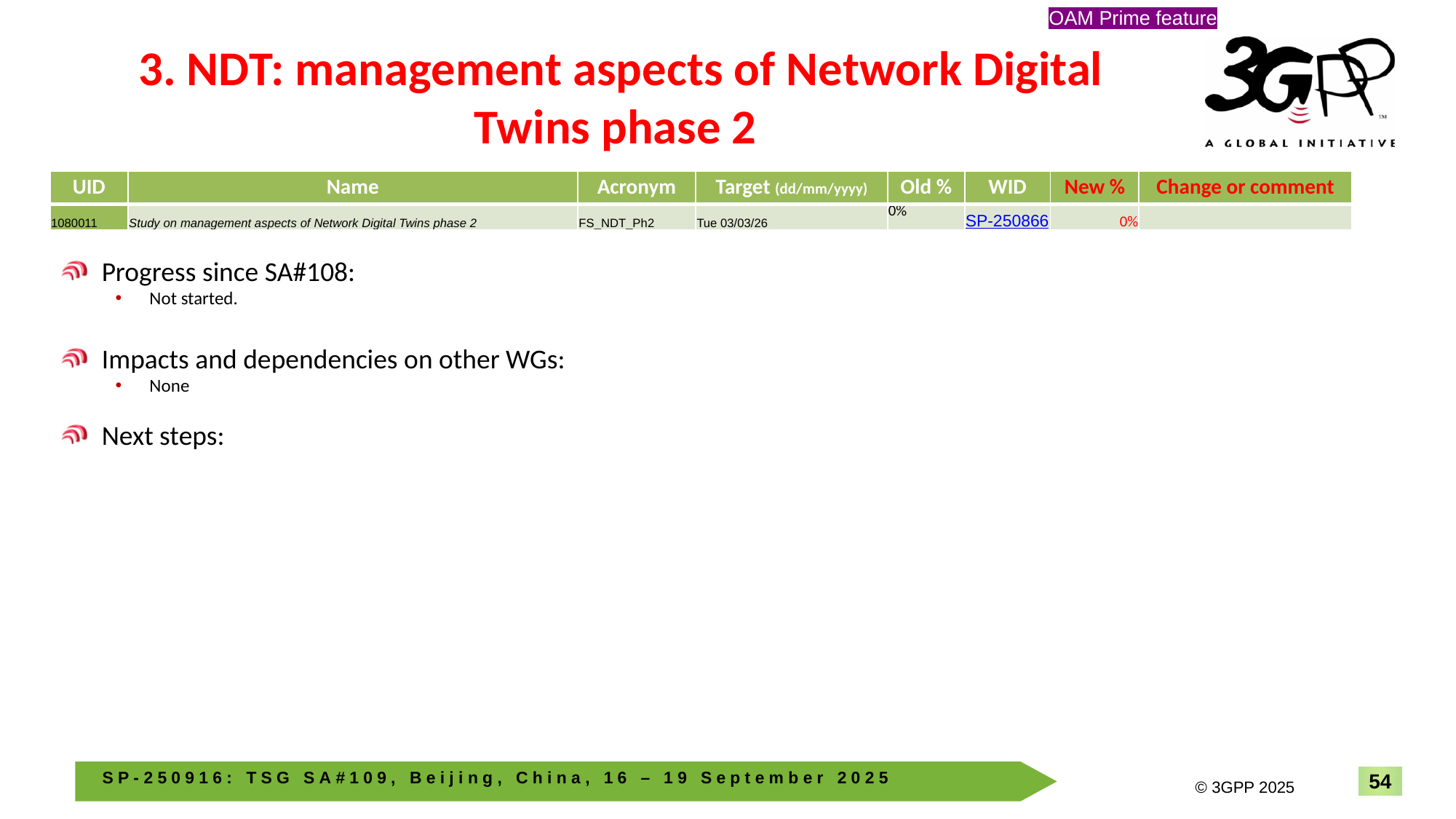

OAM Prime feature
# 3. NDT: management aspects of Network Digital Twins phase 2
| UID | Name | Acronym | Target (dd/mm/yyyy) | Old % | WID | New % | Change or comment |
| --- | --- | --- | --- | --- | --- | --- | --- |
| 1080011 | Study on management aspects of Network Digital Twins phase 2 | FS\_NDT\_Ph2 | Tue 03/03/26 | 0% | SP-250866 | 0% |  |
Progress since SA#108:
Not started.

Impacts and dependencies on other WGs:
None

Next steps: